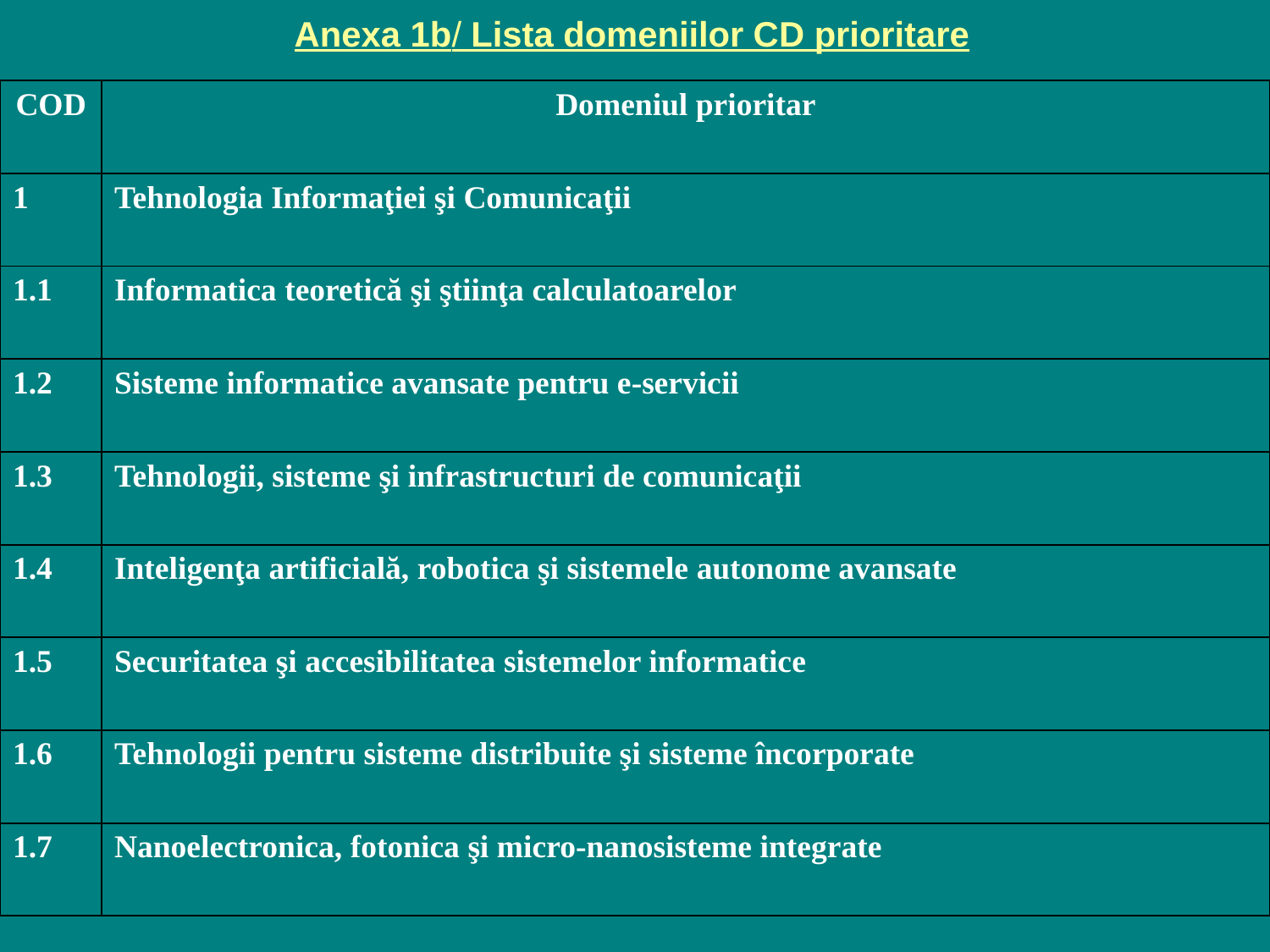

# Anexa 1b/ Lista domeniilor CD prioritare
| COD | Domeniul prioritar |
| --- | --- |
| 1 | Tehnologia Informaţiei şi Comunicaţii |
| 1.1 | Informatica teoretică şi ştiinţa calculatoarelor |
| 1.2 | Sisteme informatice avansate pentru e-servicii |
| 1.3 | Tehnologii, sisteme şi infrastructuri de comunicaţii |
| 1.4 | Inteligenţa artificială, robotica şi sistemele autonome avansate |
| 1.5 | Securitatea şi accesibilitatea sistemelor informatice |
| 1.6 | Tehnologii pentru sisteme distribuite şi sisteme încorporate |
| 1.7 | Nanoelectronica, fotonica şi micro-nanosisteme integrate |